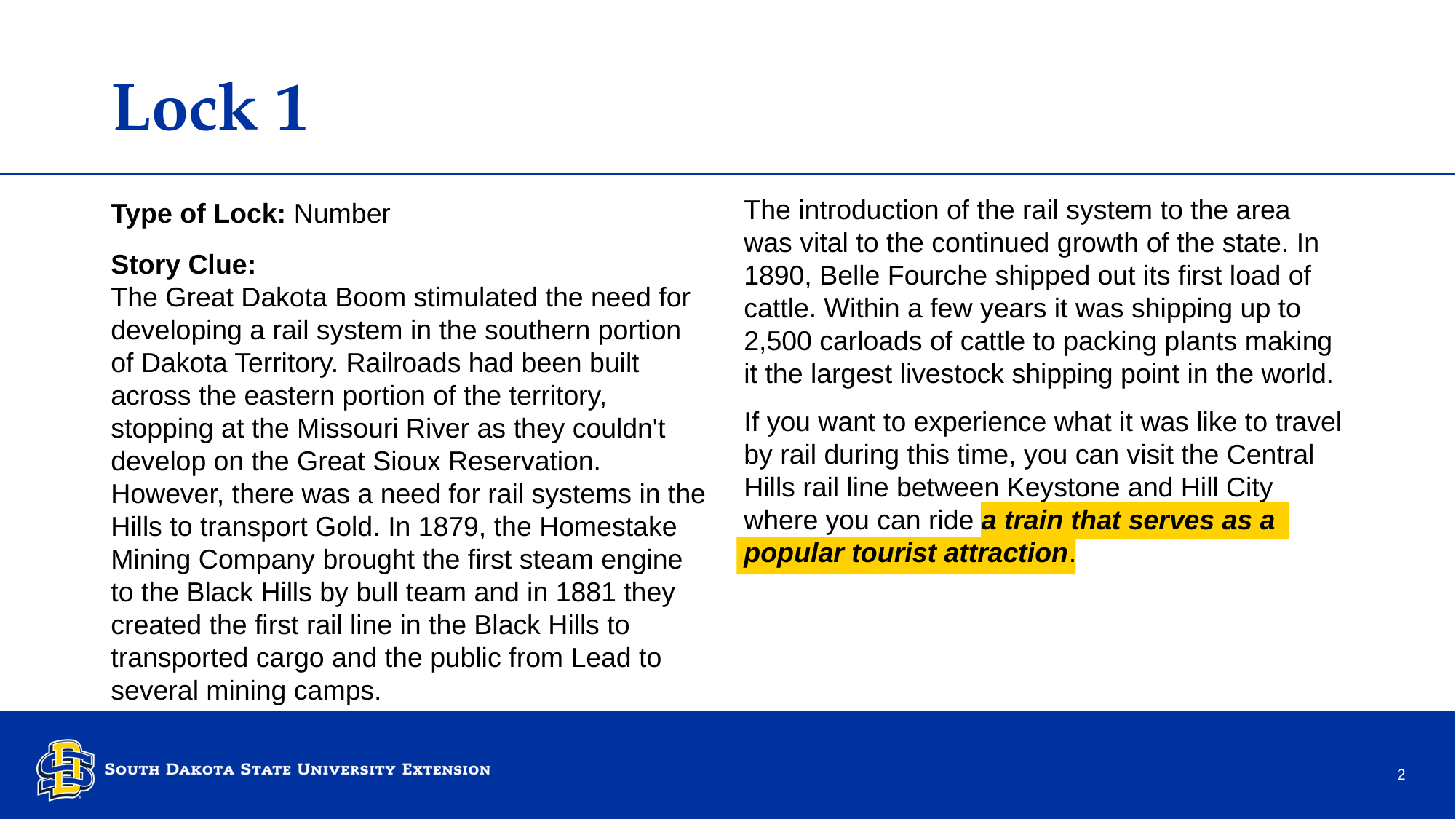

# Lock 1 – 1
Type of Lock: Number
Story Clue:
The Great Dakota Boom stimulated the need for developing a rail system in the southern portion of Dakota Territory. Railroads had been built across the eastern portion of the territory, stopping at the Missouri River as they couldn't develop on the Great Sioux Reservation. However, there was a need for rail systems in the Hills to transport Gold. In 1879, the Homestake Mining Company brought the first steam engine to the Black Hills by bull team and in 1881 they created the first rail line in the Black Hills to transported cargo and the public from Lead to several mining camps.
The introduction of the rail system to the area was vital to the continued growth of the state. In 1890, Belle Fourche shipped out its first load of cattle. Within a few years it was shipping up to 2,500 carloads of cattle to packing plants making it the largest livestock shipping point in the world.
If you want to experience what it was like to travel by rail during this time, you can visit the Central Hills rail line between Keystone and Hill City where you can ride a train that serves as a popular tourist attraction.